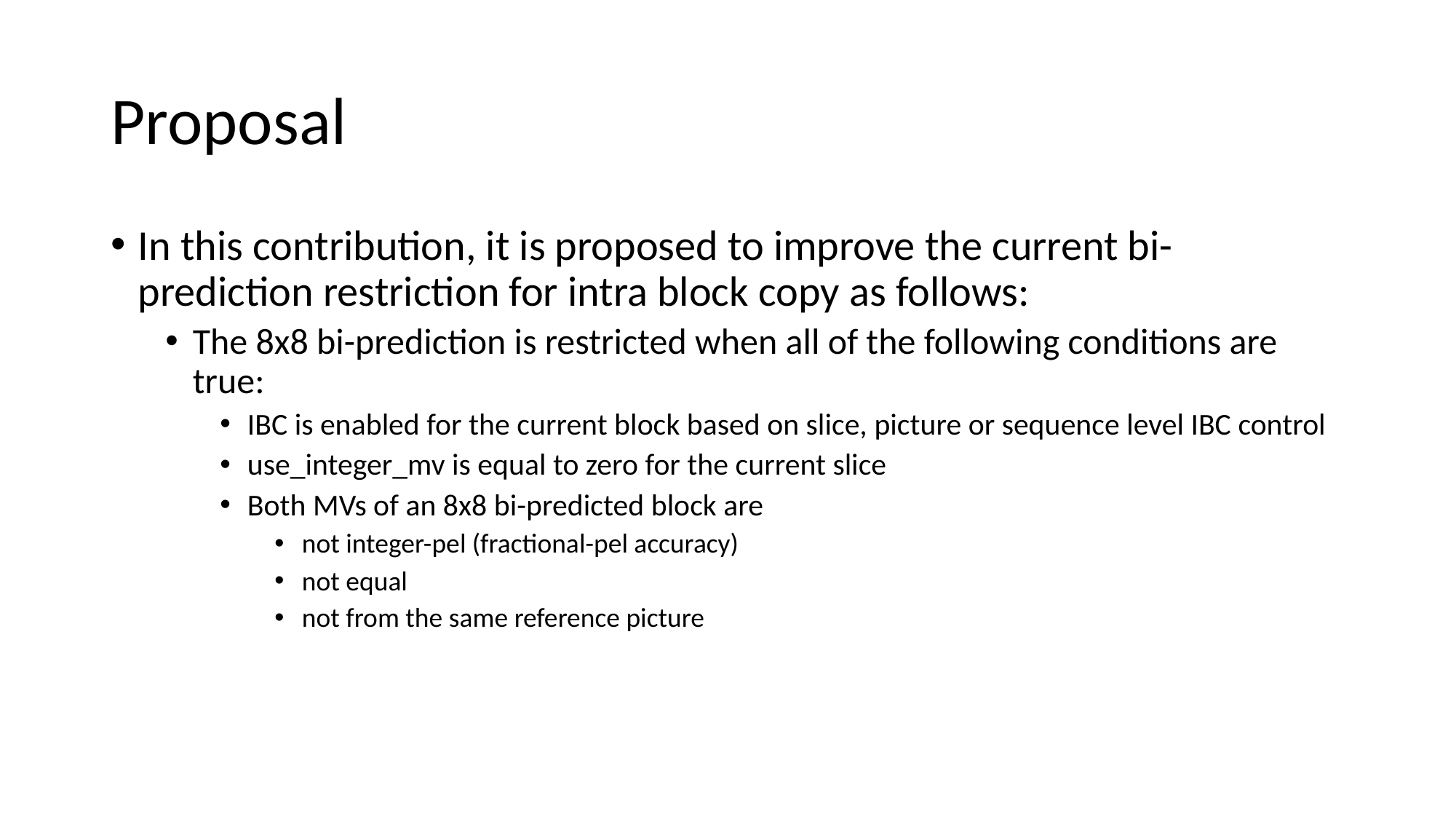

# Proposal
In this contribution, it is proposed to improve the current bi-prediction restriction for intra block copy as follows:
The 8x8 bi-prediction is restricted when all of the following conditions are true:
IBC is enabled for the current block based on slice, picture or sequence level IBC control
use_integer_mv is equal to zero for the current slice
Both MVs of an 8x8 bi-predicted block are
not integer-pel (fractional-pel accuracy)
not equal
not from the same reference picture